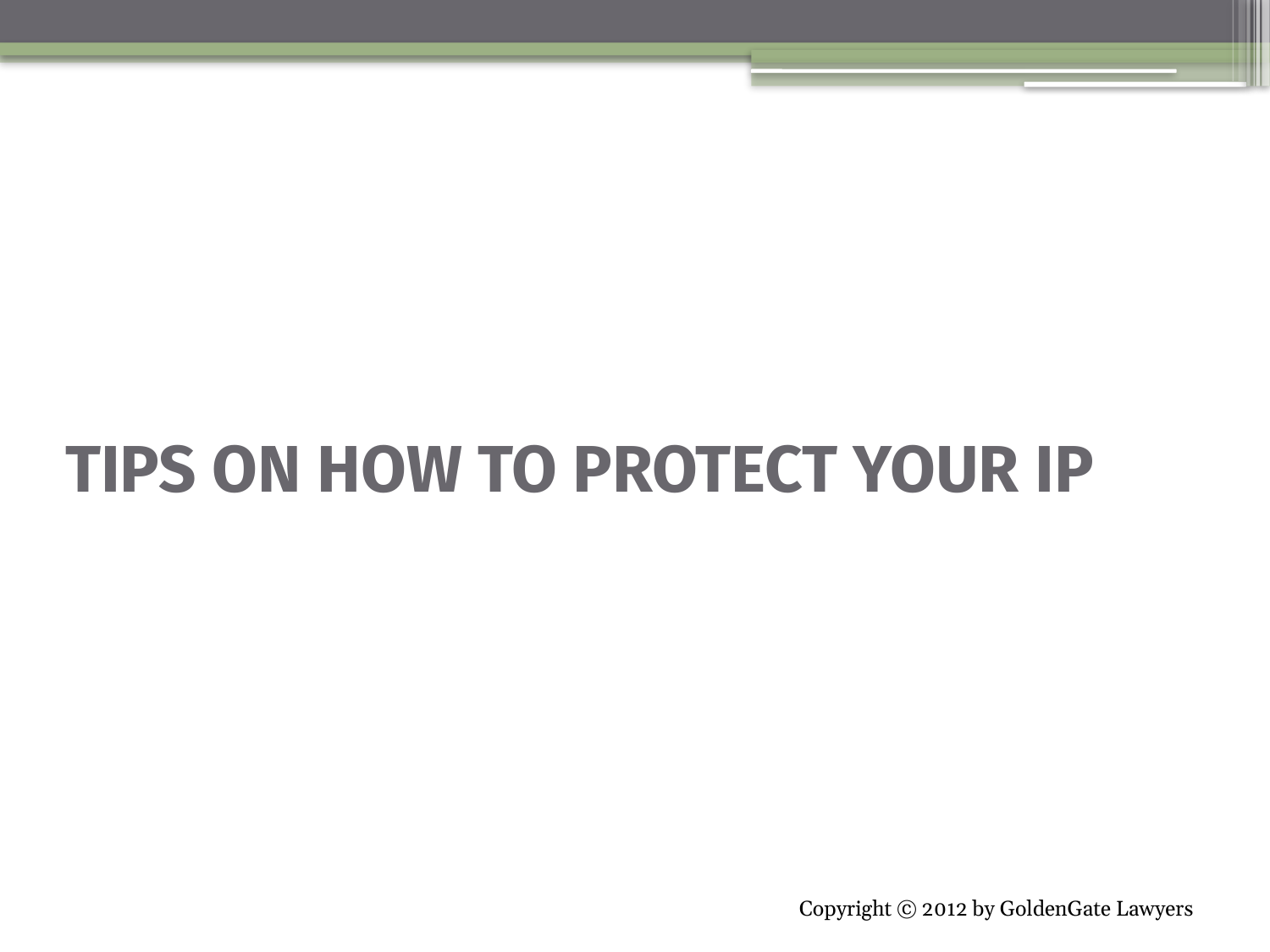

# TIPS ON HOW TO PROTECT YOUR IP
Copyright © 2012 by GoldenGate Lawyers